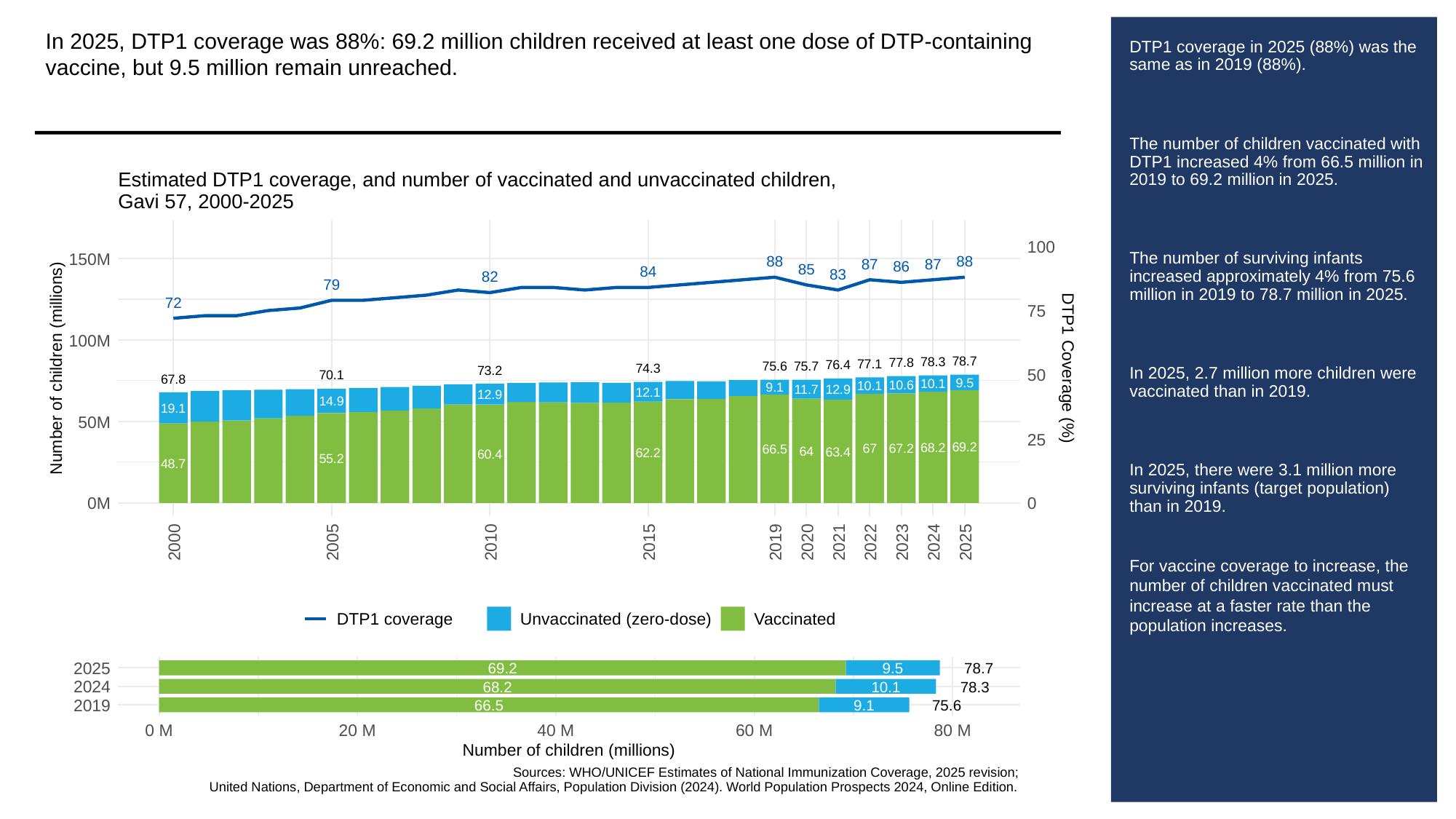

In 2025, DTP1 coverage was 88%: 69.2 million children received at least one dose of DTP-containing vaccine, but 9.5 million remain unreached.
# DTP1 coverage in 2025 (88%) was the same as in 2019 (88%).

The number of children vaccinated with DTP1 increased 4% from 66.5 million in 2019 to 69.2 million in 2025.

The number of surviving infants increased approximately 4% from 75.6 million in 2019 to 78.7 million in 2025.

In 2025, 2.7 million more children were vaccinated than in 2019.

In 2025, there were 3.1 million more surviving infants (target population) than in 2019.

For vaccine coverage to increase, the number of children vaccinated must increase at a faster rate than the population increases.

Estimated DTP1 coverage, and number of vaccinated and unvaccinated children,
Gavi 57, 2000-2025

100
150M
88
88
87
87

86
85
84
83
82

79
72

75
100M

78.7
78.3
77.8
77.1
76.4
75.7
75.6
Number of children (millions)
DTP1 Coverage (%)
74.3
73.2
50
70.1
67.8

9.5

10.1

10.6

10.1

9.1

12.9
11.7

12.1

12.9

14.9

19.1

50M

25
69.2
68.2
67.2
67
66.5
64
63.4
62.2
60.4
55.2
48.7

0M
0

2000
2005
2010
2015
2019
2020
2021
2022
2023
2024
2025

DTP1 coverage
Unvaccinated (zero-dose)
Vaccinated

2025
69.2
9.5
78.7

2024
68.2
10.1
78.3

2019
66.5
9.1
75.6

0 M
20 M
40 M
60 M
80 M
Number of children (millions)
Sources: WHO/UNICEF Estimates of National Immunization Coverage, 2025 revision;
United Nations, Department of Economic and Social Affairs, Population Division (2024). World Population Prospects 2024, Online Edition.